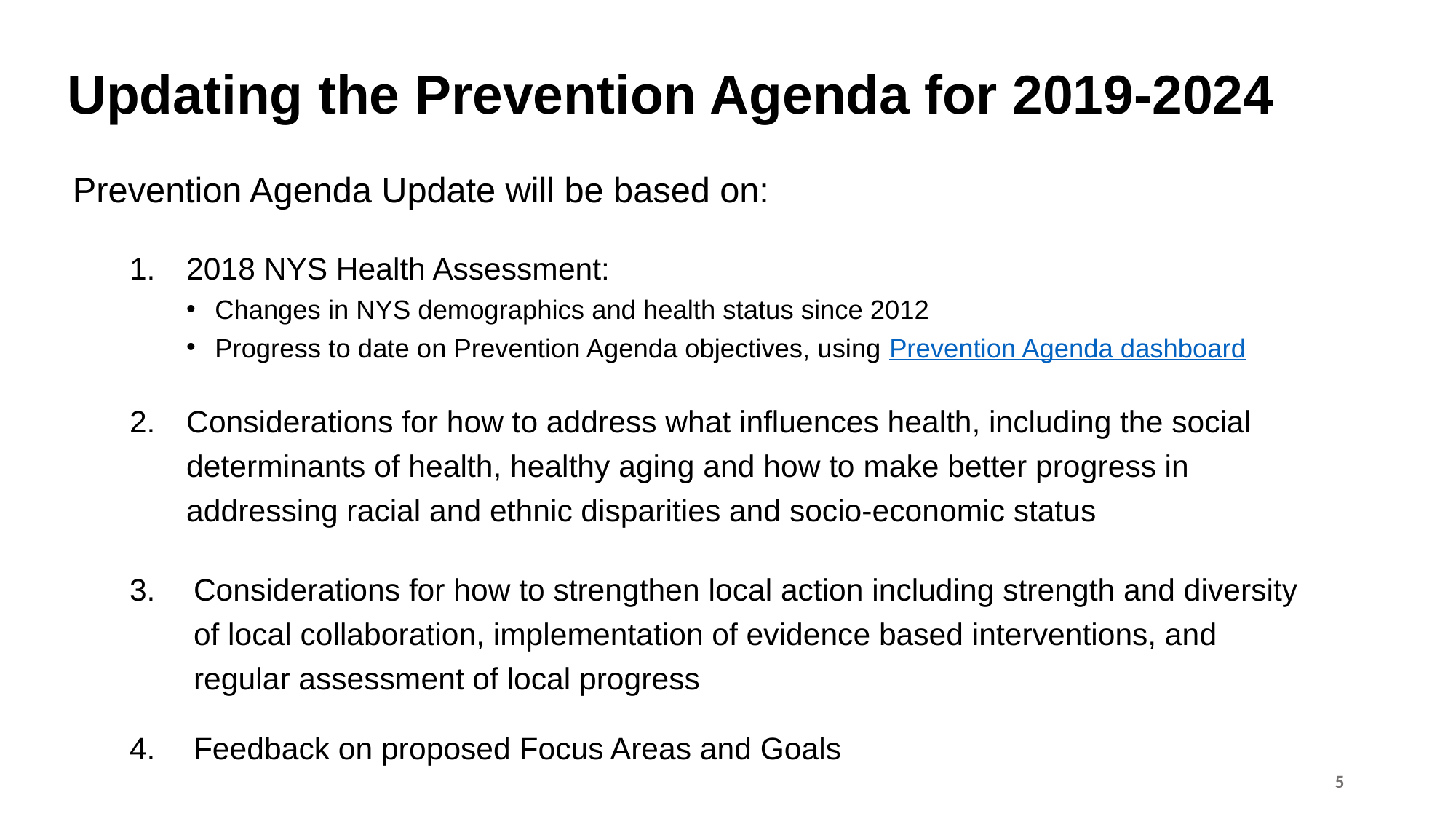

# Updating the Prevention Agenda for 2019-2024
Prevention Agenda Update will be based on:

2018 NYS Health Assessment:
Changes in NYS demographics and health status since 2012
Progress to date on Prevention Agenda objectives, using Prevention Agenda dashboard

Considerations for how to address what influences health, including the social determinants of health, healthy aging and how to make better progress in addressing racial and ethnic disparities and socio-economic status

Considerations for how to strengthen local action including strength and diversity of local collaboration, implementation of evidence based interventions, and regular assessment of local progress

Feedback on proposed Focus Areas and Goals

5